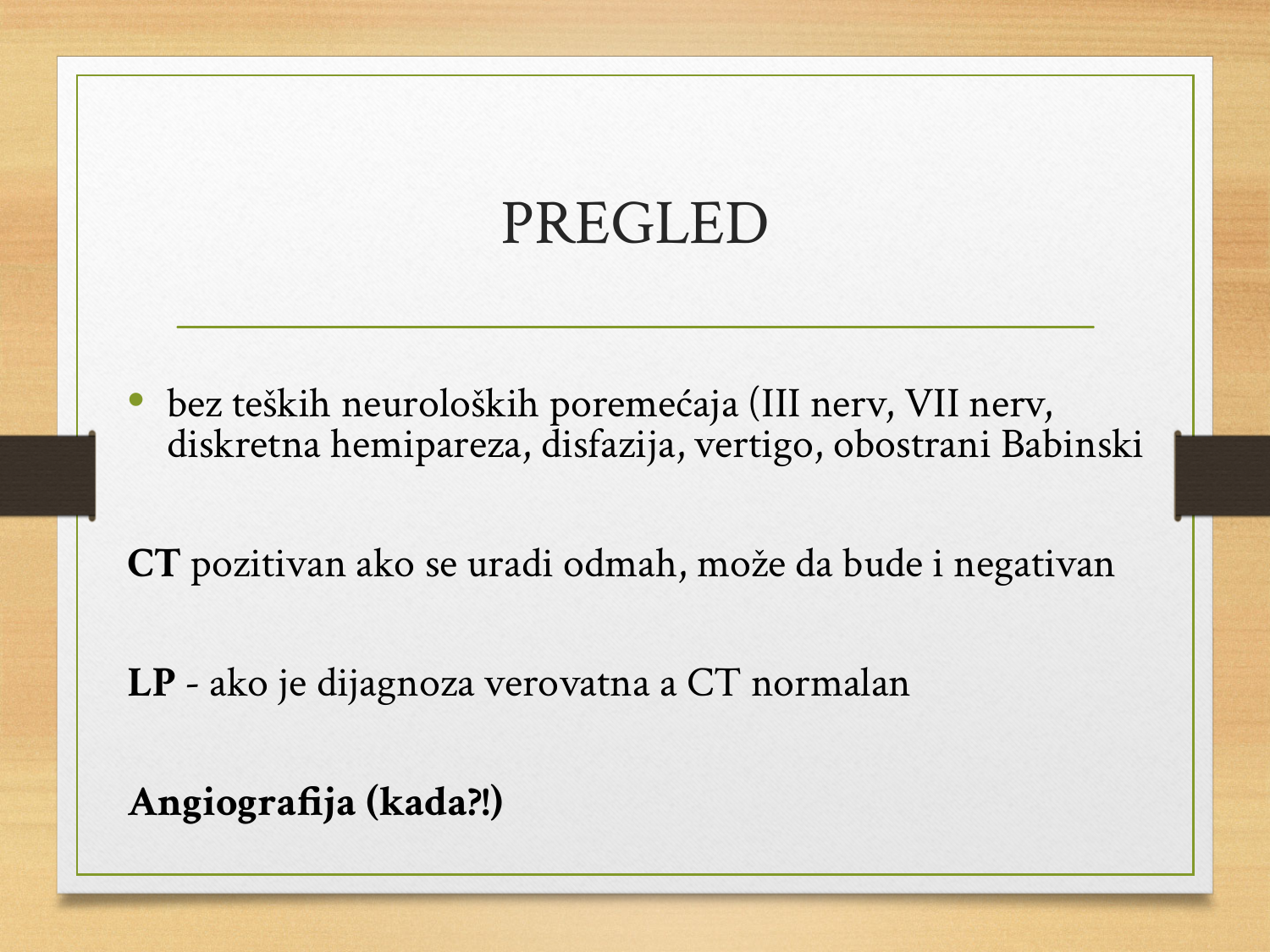

# PREGLED

bez teških neuroloških poremećaja (III nerv, VII nerv, diskretna hemipareza, disfazija, vertigo, obostrani Babinski

CT pozitivan ako se uradi odmah, može da bude i negativan

LP - ako je dijagnoza verovatna a CT normalan

Angiografija (kada?!)